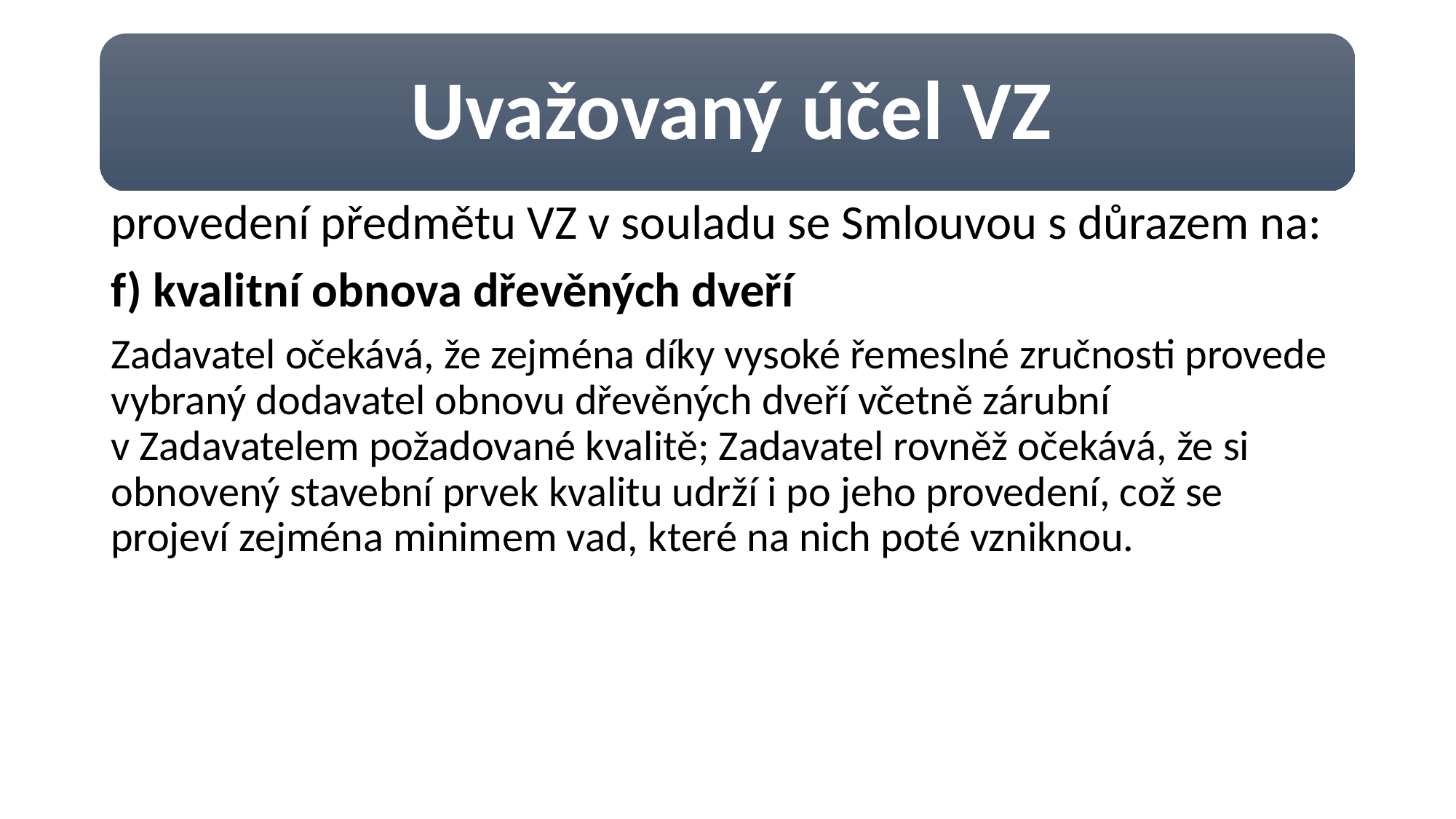

Uvažovaný účel VZ
provedení předmětu VZ v souladu se Smlouvou s důrazem na:
f) kvalitní obnova dřevěných dveří
Zadavatel očekává, že zejména díky vysoké řemeslné zručnosti provede vybraný dodavatel obnovu dřevěných dveří včetně zárubní v Zadavatelem požadované kvalitě; Zadavatel rovněž očekává, že si obnovený stavební prvek kvalitu udrží i po jeho provedení, což se projeví zejména minimem vad, které na nich poté vzniknou.